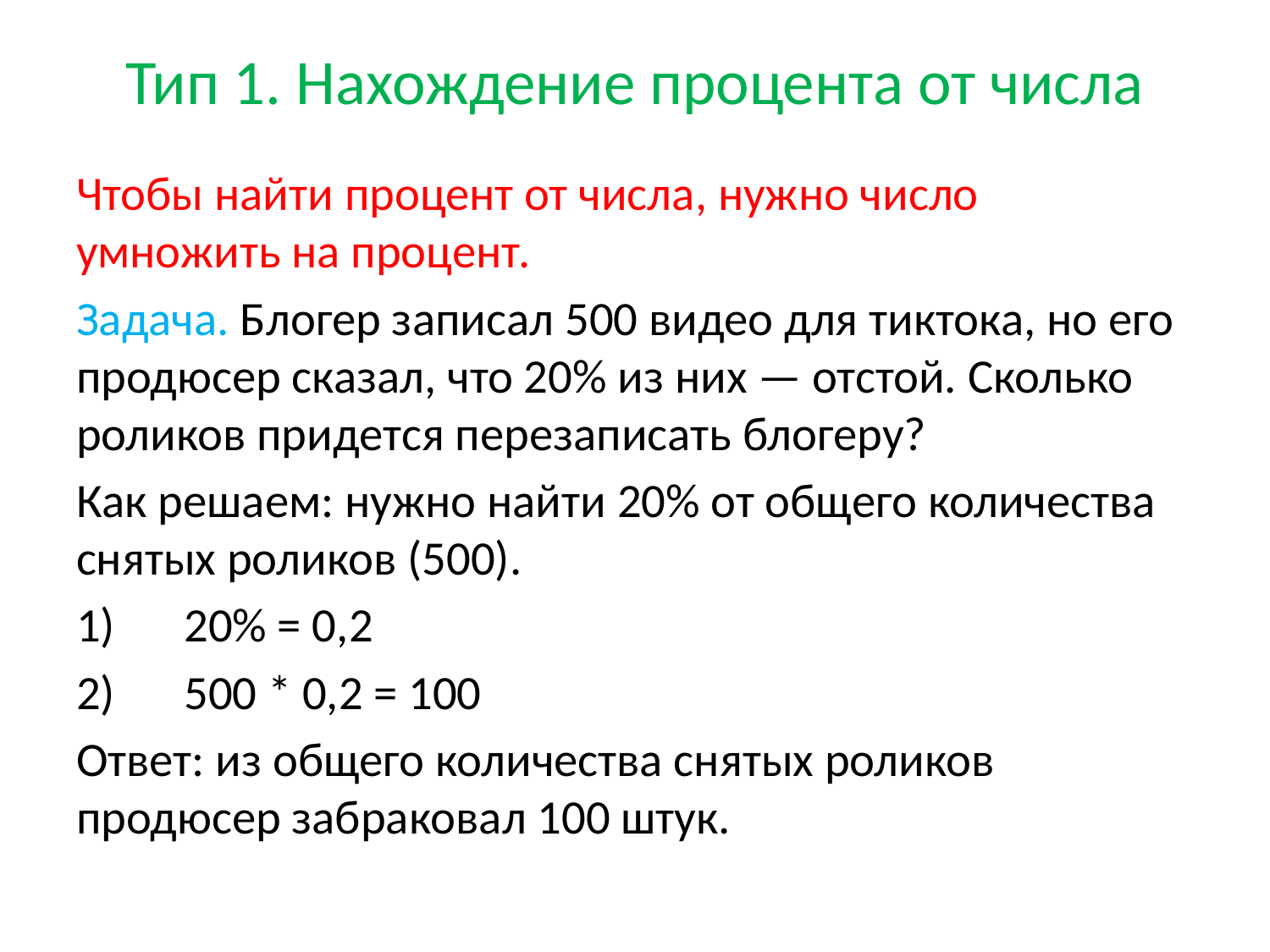

# Тип 1. Нахождение процента от числа
Чтобы найти процент от числа, нужно число умножить на процент.
Задача. Блогер записал 500 видео для тиктока, но его продюсер сказал, что 20% из них — отстой. Сколько роликов придется перезаписать блогеру?
Как решаем: нужно найти 20% от общего количества снятых роликов (500).
1)	20% = 0,2
2)	500 * 0,2 = 100
Ответ: из общего количества снятых роликов продюсер забраковал 100 штук.